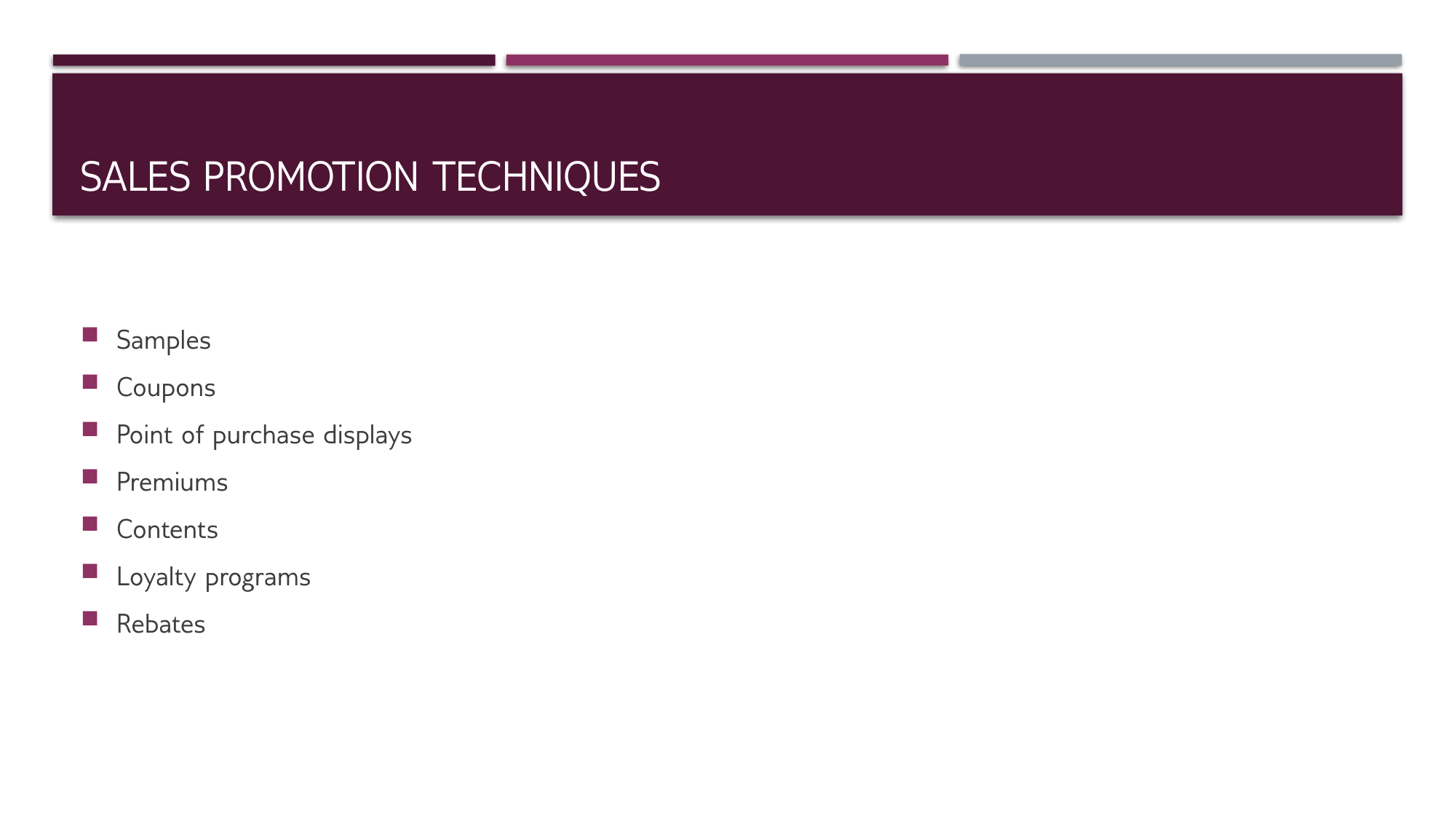

# Sales promotion techniques
Samples
Coupons
Point of purchase displays
Premiums
Contents
Loyalty programs
Rebates